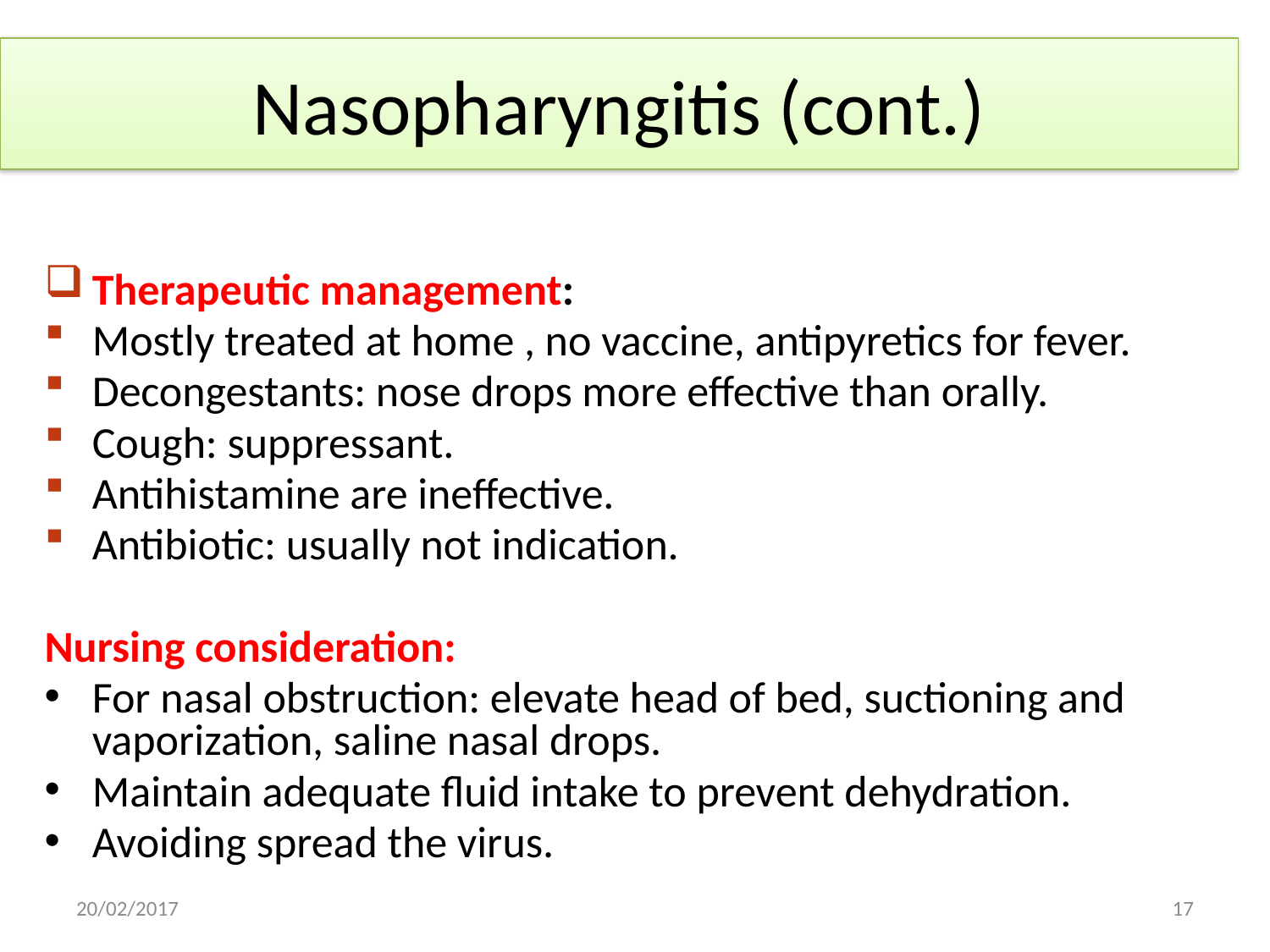

# Nasopharyngitis (cont.)
Therapeutic management:
Mostly treated at home , no vaccine, antipyretics for fever.
Decongestants: nose drops more effective than orally.
Cough: suppressant.
Antihistamine are ineffective.
Antibiotic: usually not indication.

Nursing consideration:
For nasal obstruction: elevate head of bed, suctioning and vaporization, saline nasal drops.
Maintain adequate fluid intake to prevent dehydration.
Avoiding spread the virus.
20/02/2017
17